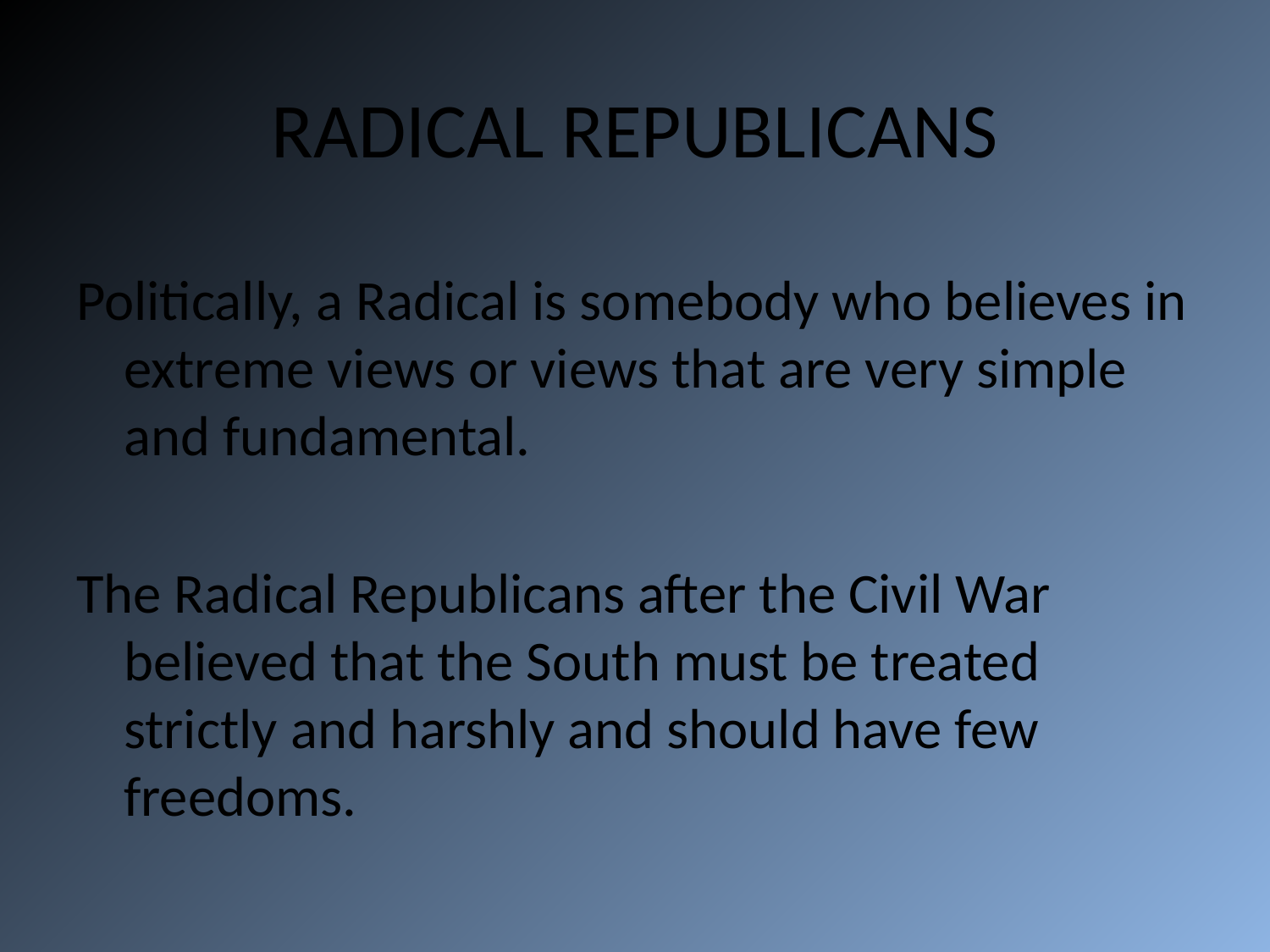

RADICAL REPUBLICANS

Politically, a Radical is somebody who believes in extreme views or views that are very simple and fundamental.

The Radical Republicans after the Civil War believed that the South must be treated strictly and harshly and should have few freedoms.